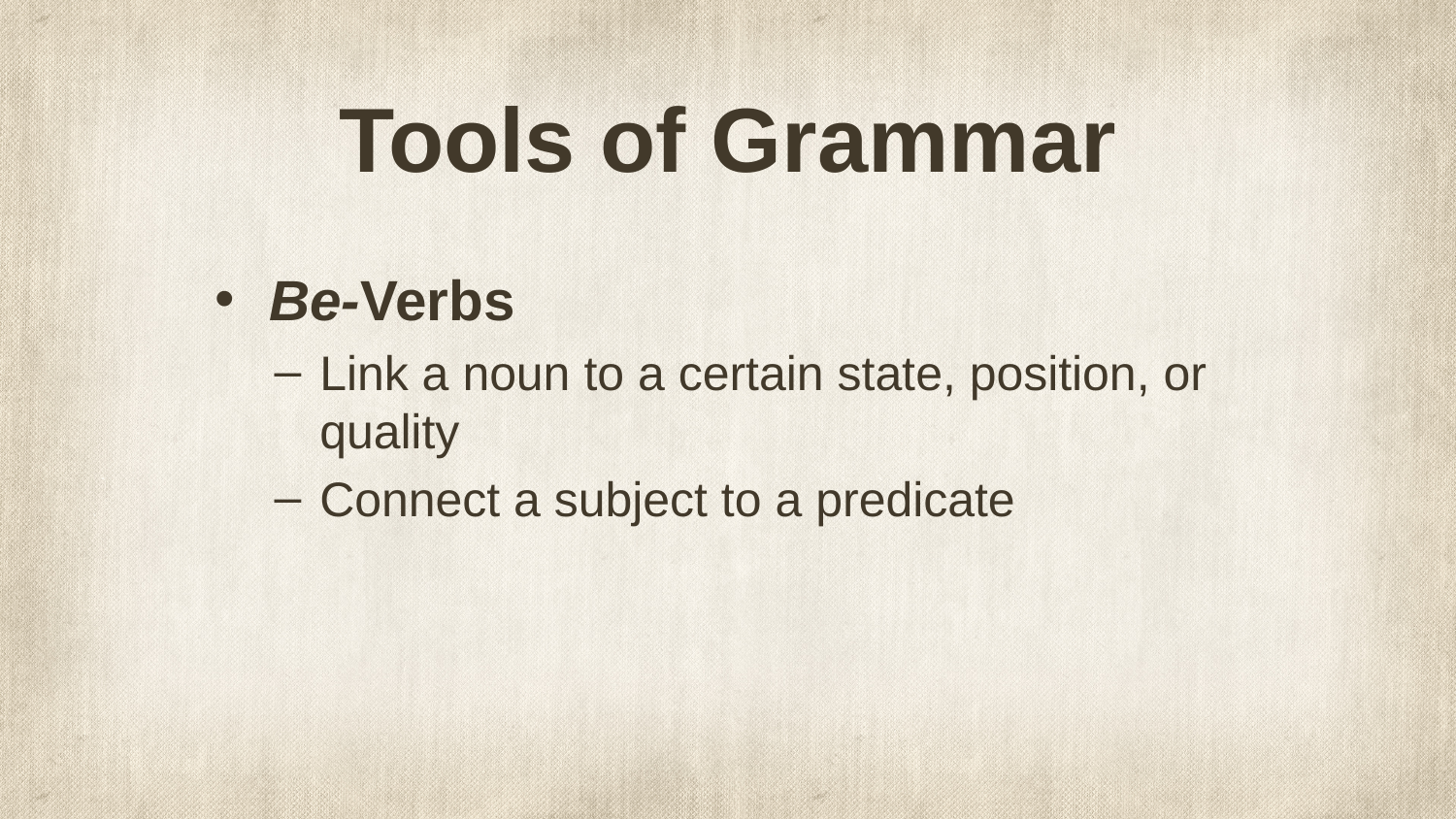

# Tools of Grammar
Be-Verbs
Link a noun to a certain state, position, or quality
Connect a subject to a predicate